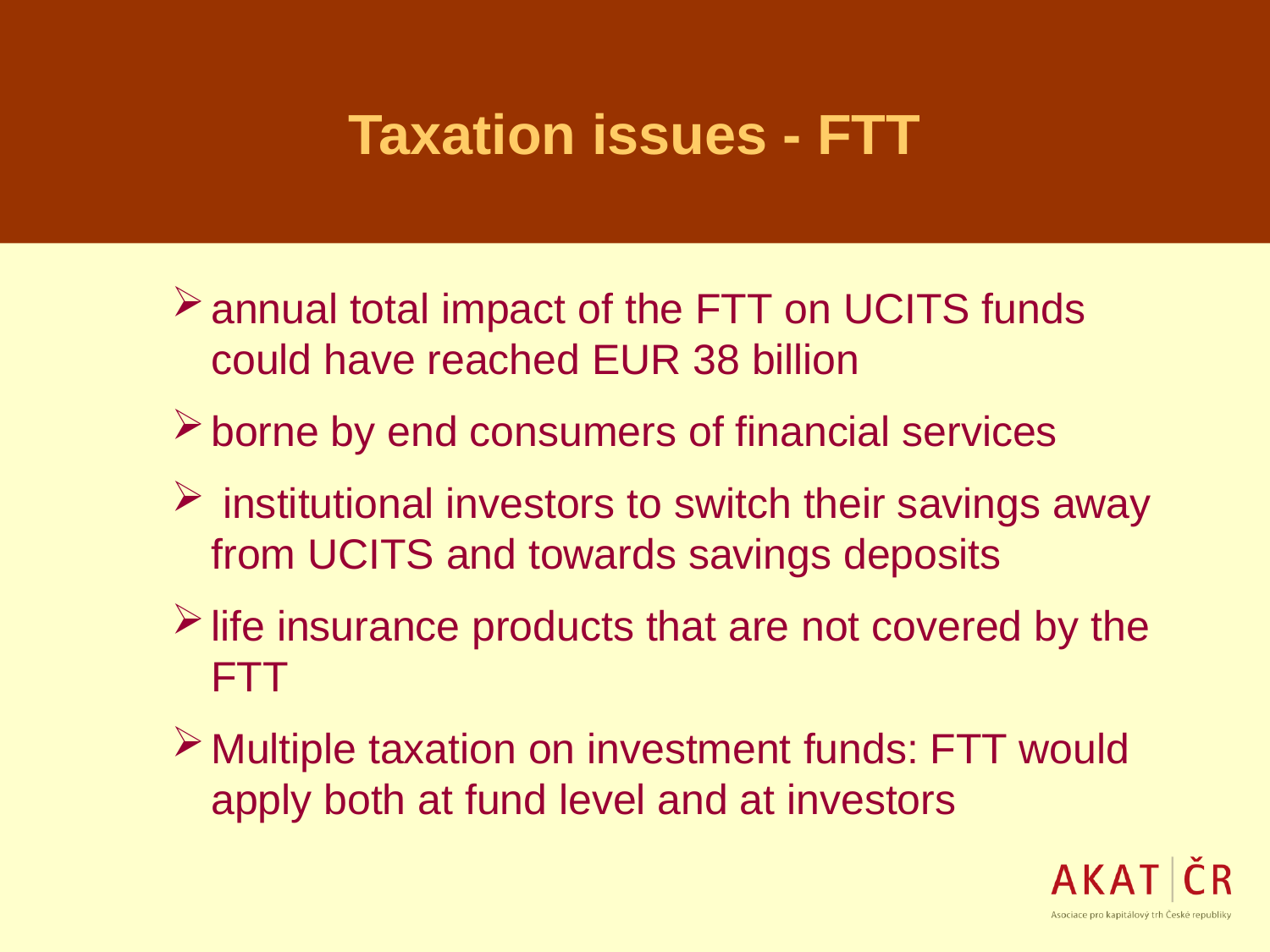

# Taxation issues - FTT
annual total impact of the FTT on UCITS funds could have reached EUR 38 billion
borne by end consumers of financial services
 institutional investors to switch their savings away from UCITS and towards savings deposits
life insurance products that are not covered by the FTT
Multiple taxation on investment funds: FTT would apply both at fund level and at investors